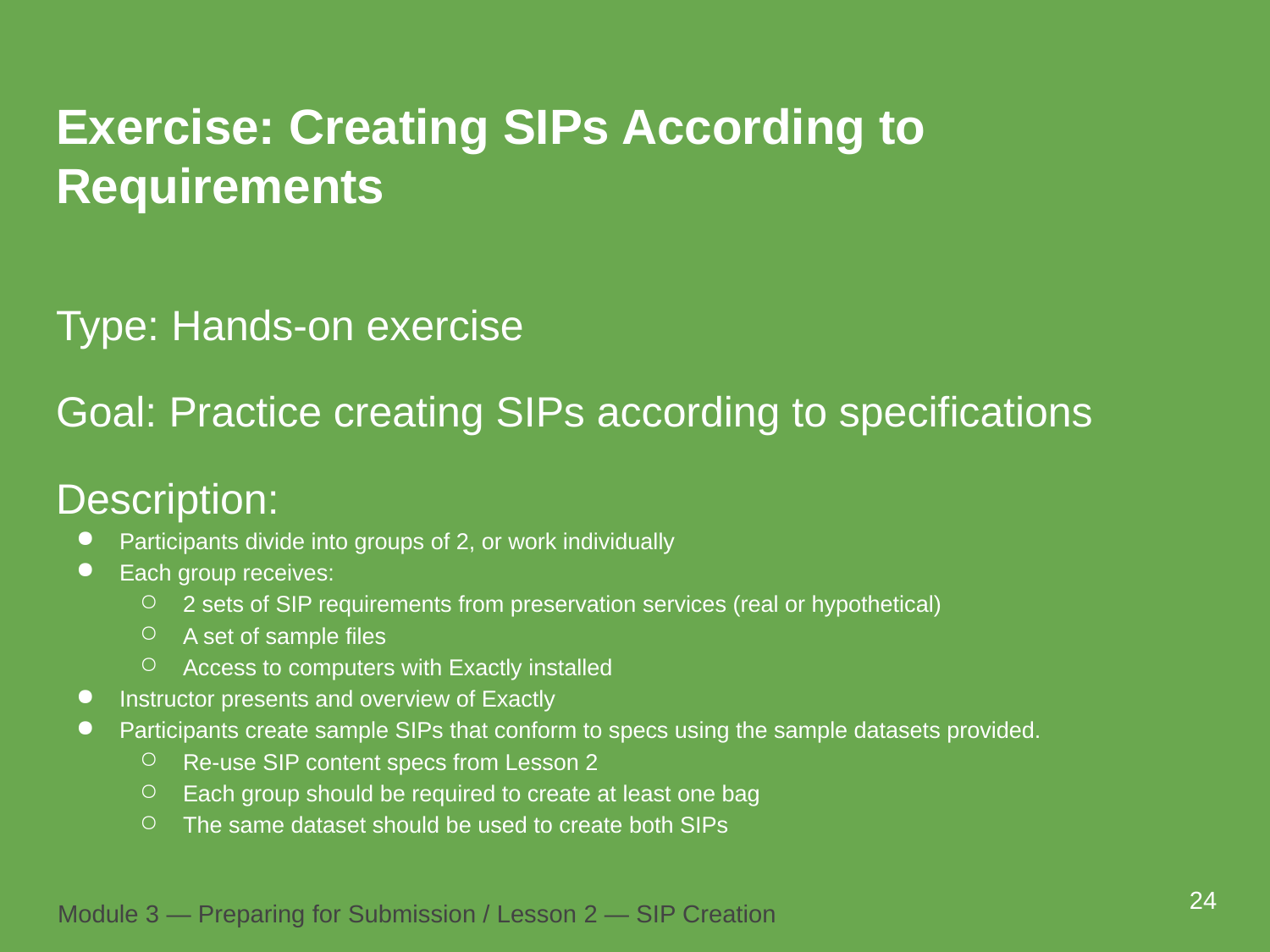

# Exercise: Creating SIPs According to Requirements
Type: Hands-on exercise
Goal: Practice creating SIPs according to specifications
Description:
Participants divide into groups of 2, or work individually
Each group receives:
2 sets of SIP requirements from preservation services (real or hypothetical)
A set of sample files
Access to computers with Exactly installed
Instructor presents and overview of Exactly
Participants create sample SIPs that conform to specs using the sample datasets provided.
Re-use SIP content specs from Lesson 2
Each group should be required to create at least one bag
The same dataset should be used to create both SIPs
24
Module 3 — Preparing for Submission / Lesson 2 — SIP Creation